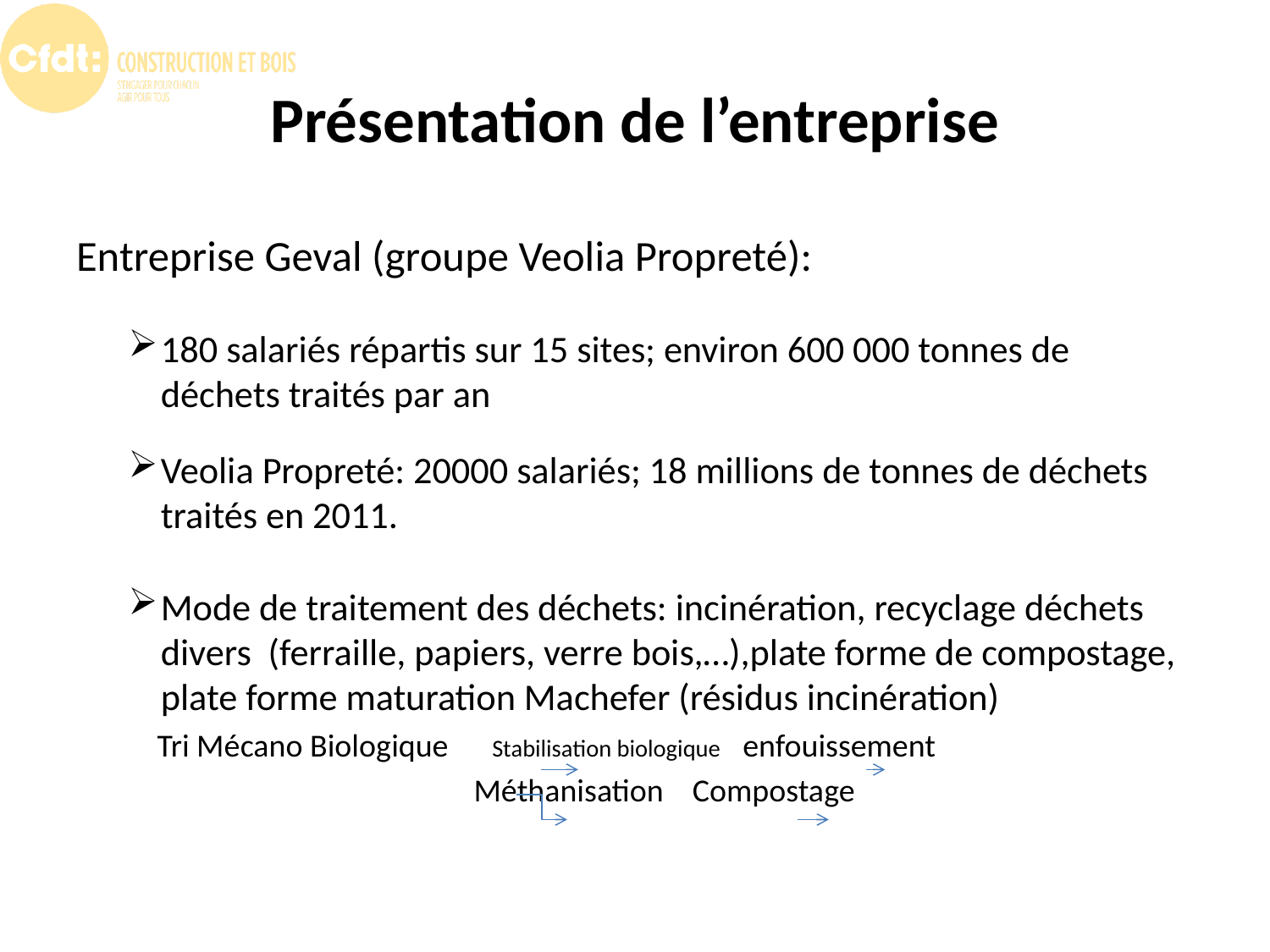

# Présentation de l’entreprise
Entreprise Geval (groupe Veolia Propreté):

180 salariés répartis sur 15 sites; environ 600 000 tonnes de déchets traités par an

Veolia Propreté: 20000 salariés; 18 millions de tonnes de déchets traités en 2011.

Mode de traitement des déchets: incinération, recyclage déchets divers  (ferraille, papiers, verre bois,…),plate forme de compostage, plate forme maturation Machefer (résidus incinération)
    Tri Mécano Biologique      Stabilisation biologique    enfouissement
                                                Méthanisation    Compostage